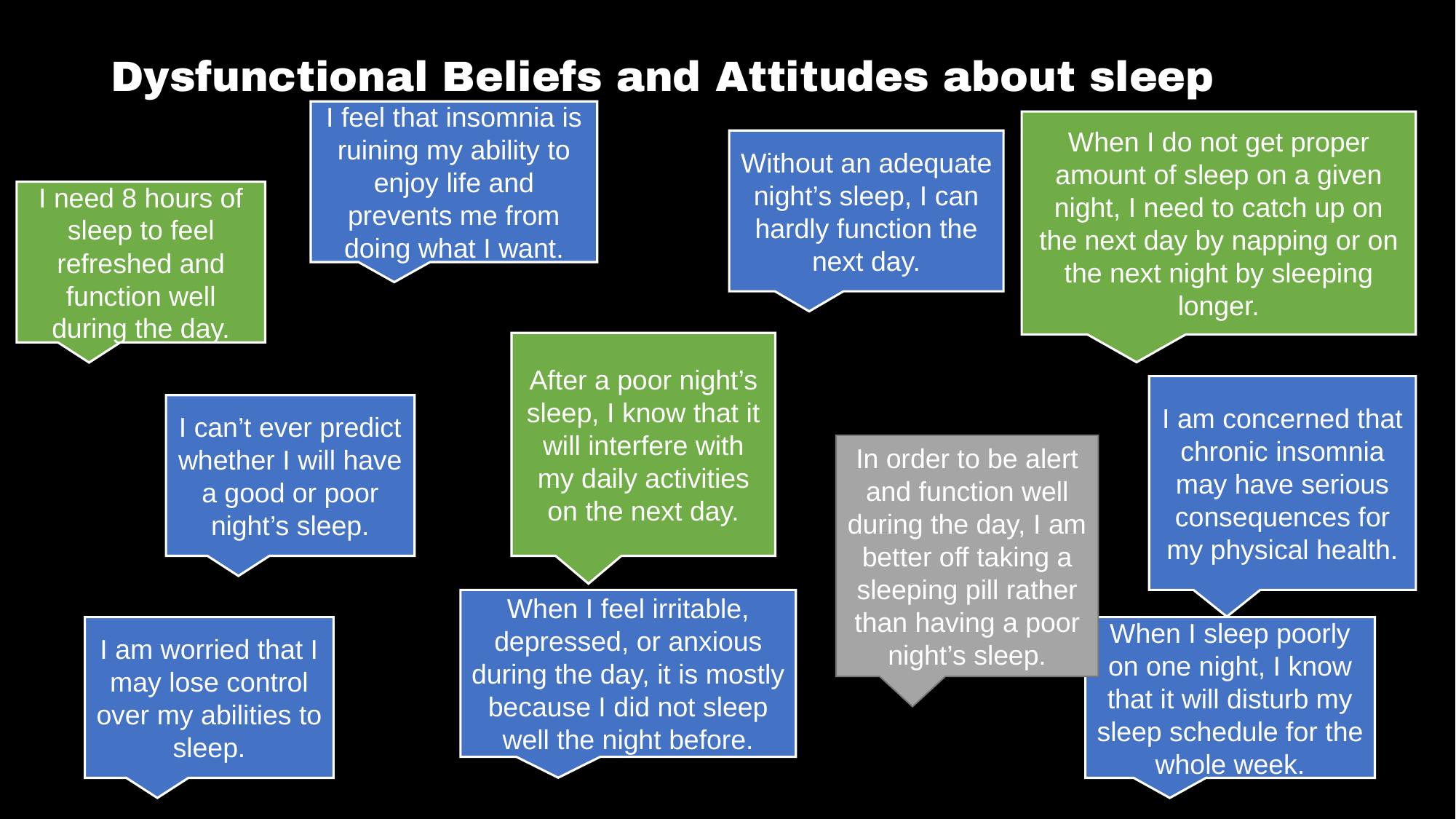

# Dysfunctional Beliefs and Attitudes about sleep
I feel that insomnia is ruining my ability to enjoy life and prevents me from doing what I want.
When I do not get proper amount of sleep on a given night, I need to catch up on the next day by napping or on the next night by sleeping longer.
Without an adequate night’s sleep, I can hardly function the next day.
I need 8 hours of sleep to feel refreshed and function well during the day.
After a poor night’s sleep, I know that it will interfere with my daily activities on the next day.
I am concerned that chronic insomnia may have serious consequences for my physical health.
I can’t ever predict whether I will have a good or poor night’s sleep.
In order to be alert and function well during the day, I am better off taking a sleeping pill rather than having a poor night’s sleep.
When I feel irritable, depressed, or anxious during the day, it is mostly because I did not sleep well the night before.
I am worried that I may lose control over my abilities to sleep.
When I sleep poorly on one night, I know that it will disturb my sleep schedule for the whole week.